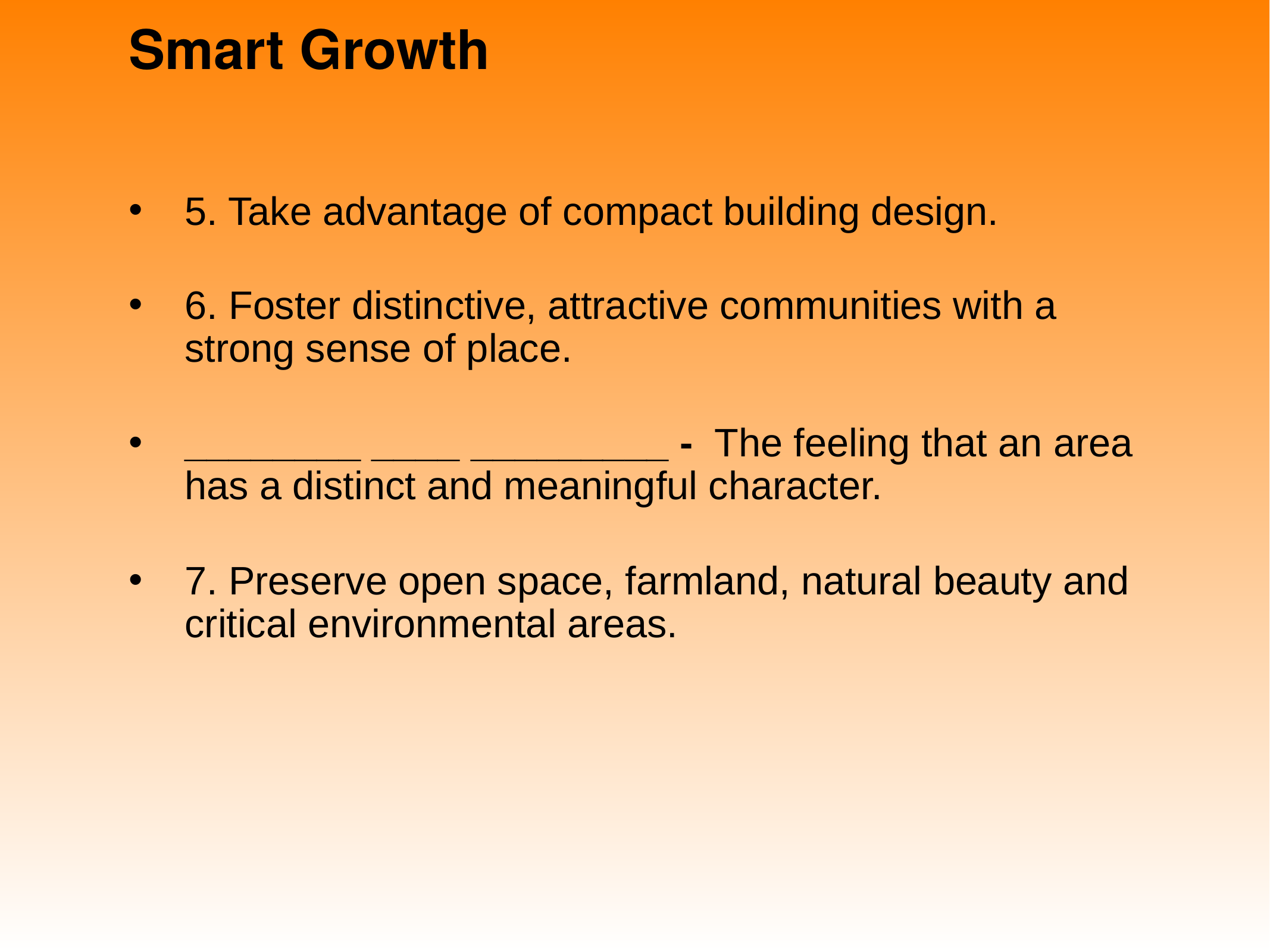

Smart Growth
5. Take advantage of compact building design.
6. Foster distinctive, attractive communities with a strong sense of place.
________ ____ _________ -  The feeling that an area has a distinct and meaningful character.
7. Preserve open space, farmland, natural beauty and critical environmental areas.